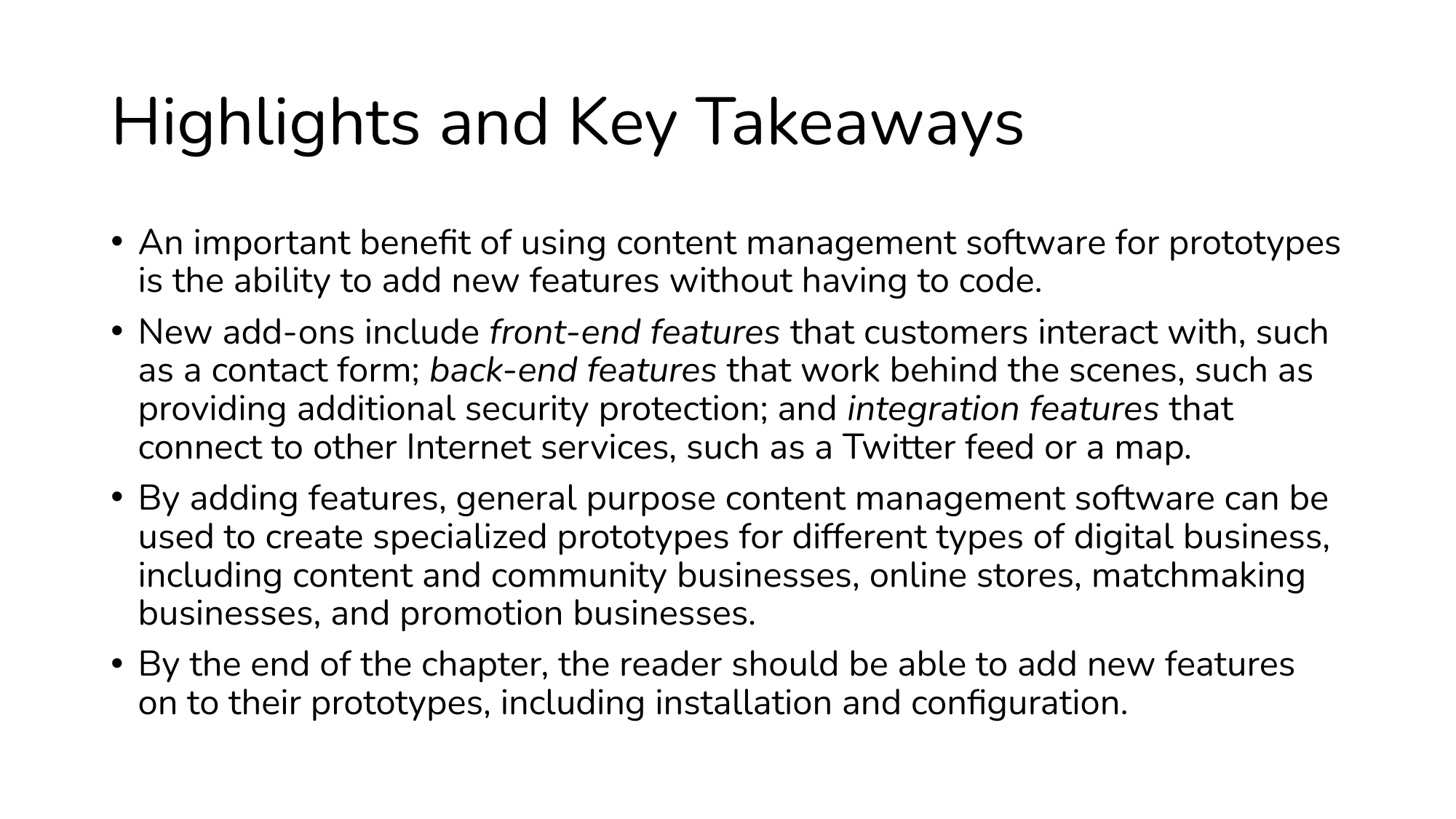

# Highlights and Key Takeaways
An important benefit of using content management software for prototypes is the ability to add new features without having to code.
New add-ons include front-end features that customers interact with, such as a contact form; back-end features that work behind the scenes, such as providing additional security protection; and integration features that connect to other Internet services, such as a Twitter feed or a map.
By adding features, general purpose content management software can be used to create specialized prototypes for different types of digital business, including content and community businesses, online stores, matchmaking businesses, and promotion businesses.
By the end of the chapter, the reader should be able to add new features on to their prototypes, including installation and configuration.